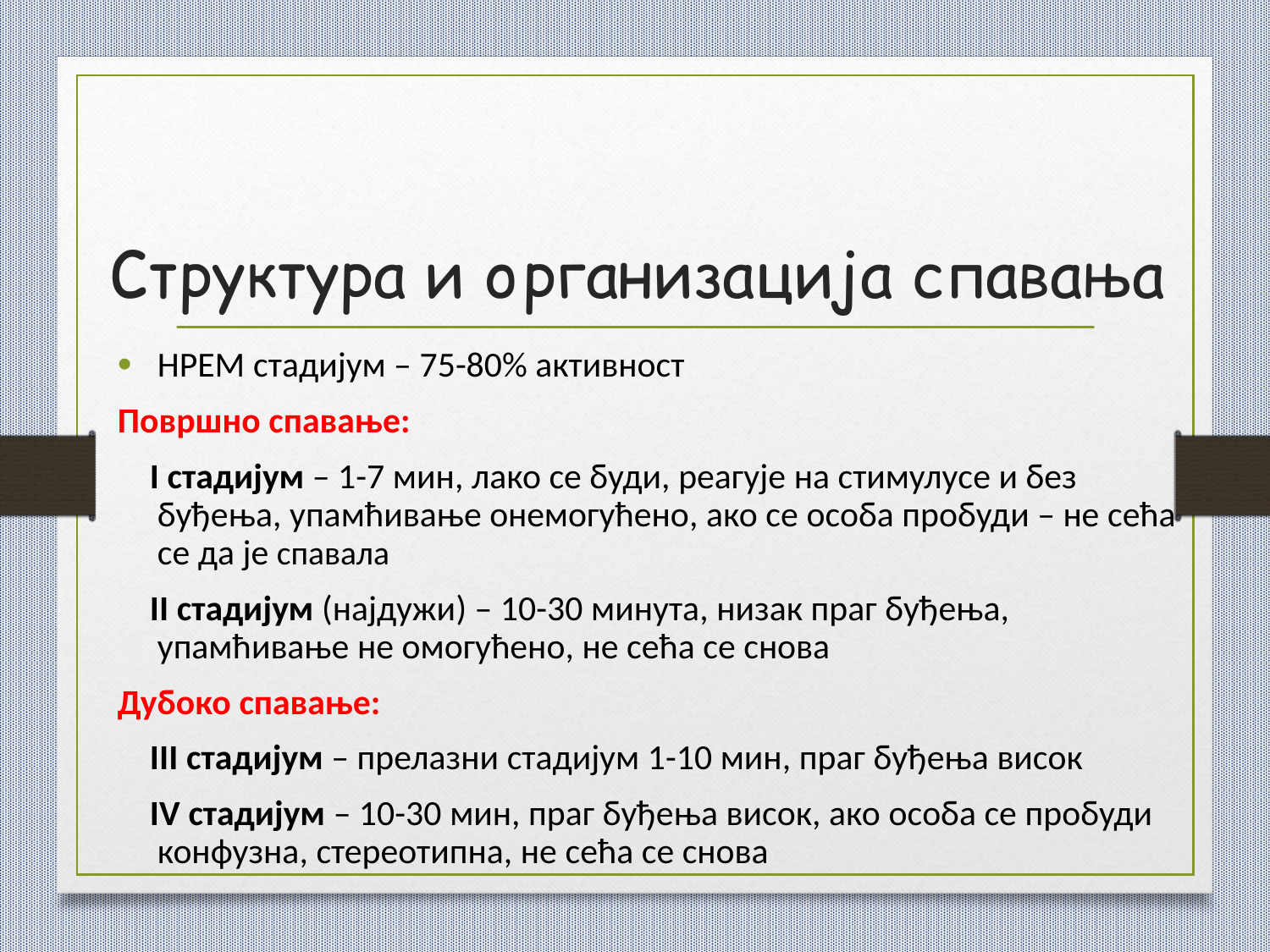

# Структура и организација спавања
НРЕМ стадијум – 75-80% активност
Површно спавање:
    I стадијум – 1-7 мин, лако се буди, реагује на стимулусе и без буђења, упамћивање онемогућено, ако се особа пробуди – не сећа се да је спавала
    II стадијум (најдужи) – 10-30 минута, низак праг буђења, упамћивање не омогућено, не сећа се снова
Дубоко спавање:
    III стадијум – прелазни стадијум 1-10 мин, праг буђења висок
    IV стадијум – 10-30 мин, праг буђења висок, ако особа се пробуди конфузна, стереотипна, не сећа се снова